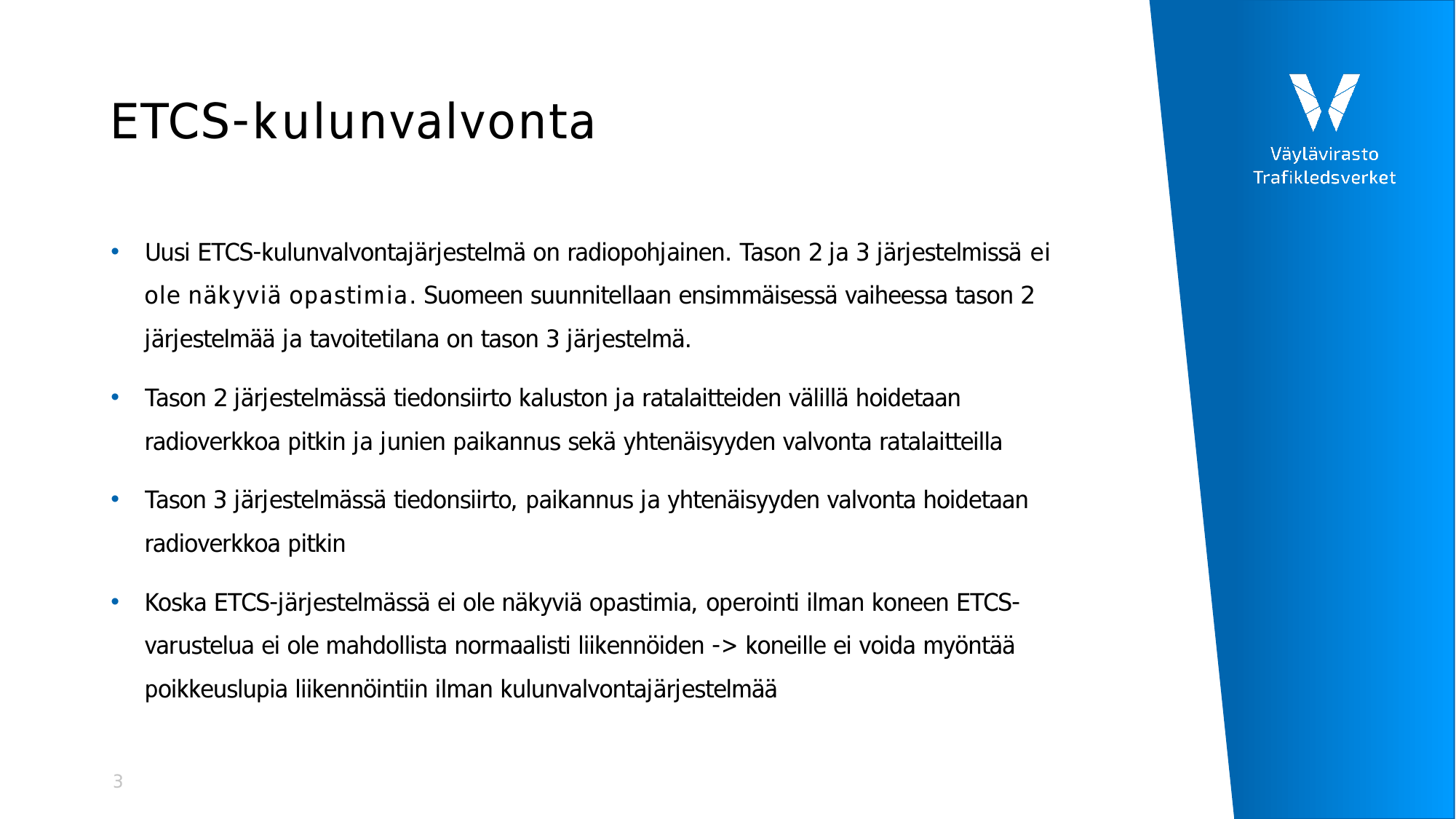

# ETCS-kulunvalvonta
Uusi ETCS-kulunvalvontajärjestelmä on radiopohjainen. Tason 2 ja 3 järjestelmissä ei ole näkyviä opastimia. Suomeen suunnitellaan ensimmäisessä vaiheessa tason 2 järjestelmää ja tavoitetilana on tason 3 järjestelmä.
Tason 2 järjestelmässä tiedonsiirto kaluston ja ratalaitteiden välillä hoidetaan radioverkkoa pitkin ja junien paikannus sekä yhtenäisyyden valvonta ratalaitteilla
Tason 3 järjestelmässä tiedonsiirto, paikannus ja yhtenäisyyden valvonta hoidetaan radioverkkoa pitkin
Koska ETCS-järjestelmässä ei ole näkyviä opastimia, operointi ilman koneen ETCS-varustelua ei ole mahdollista normaalisti liikennöiden -> koneille ei voida myöntää poikkeuslupia liikennöintiin ilman kulunvalvontajärjestelmää

3